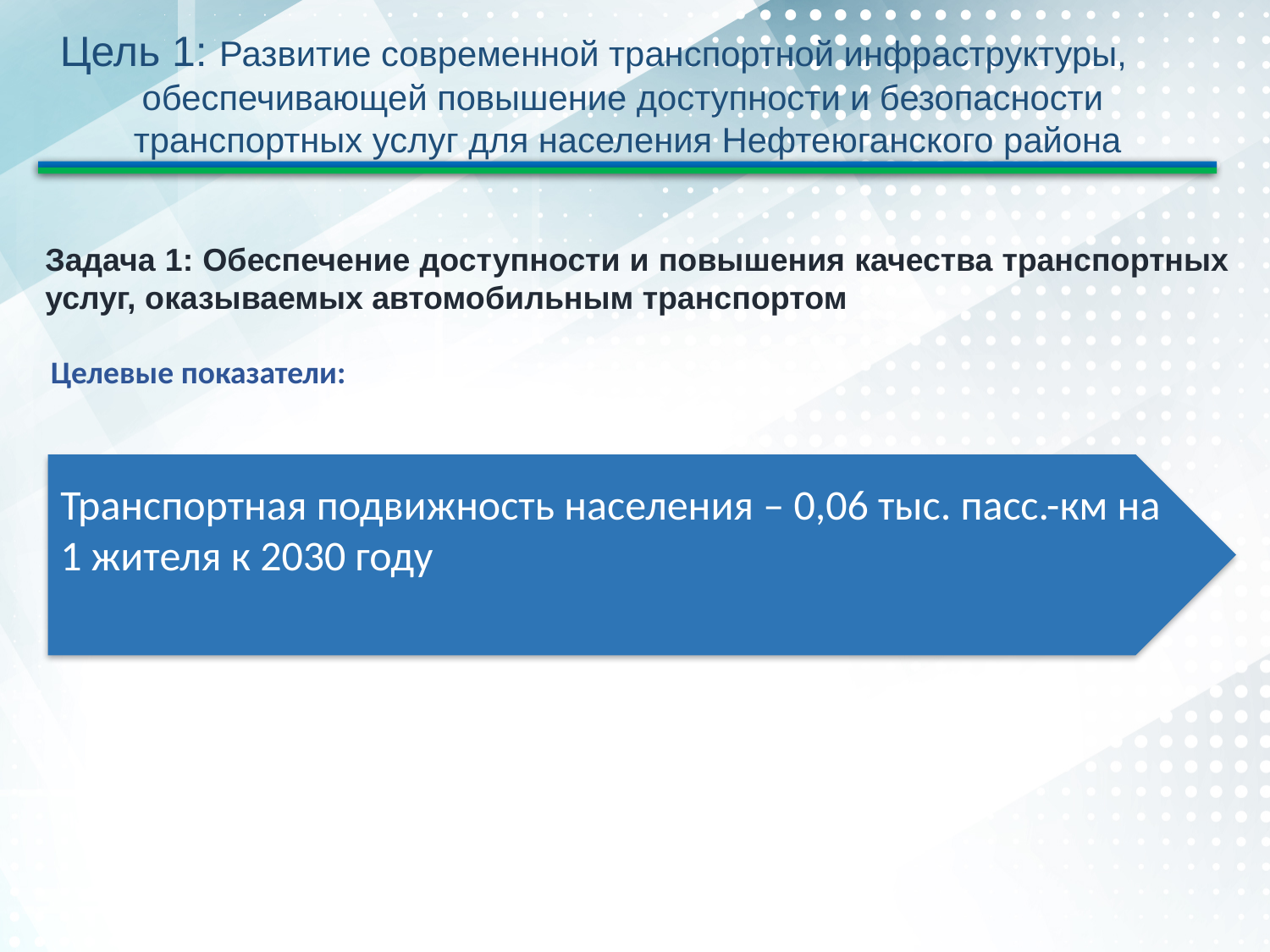

Цель 1: Развитие современной транспортной инфраструктуры,
обеспечивающей повышение доступности и безопасности  транспортных услуг для населения Нефтеюганского района

Задача 1: Обеспечение доступности и повышения качества транспортных услуг, оказываемых автомобильным транспортом
Целевые показатели:

Транспортная подвижность населения – 0,06 тыс. пасс.-км на 1 жителя к 2030 году